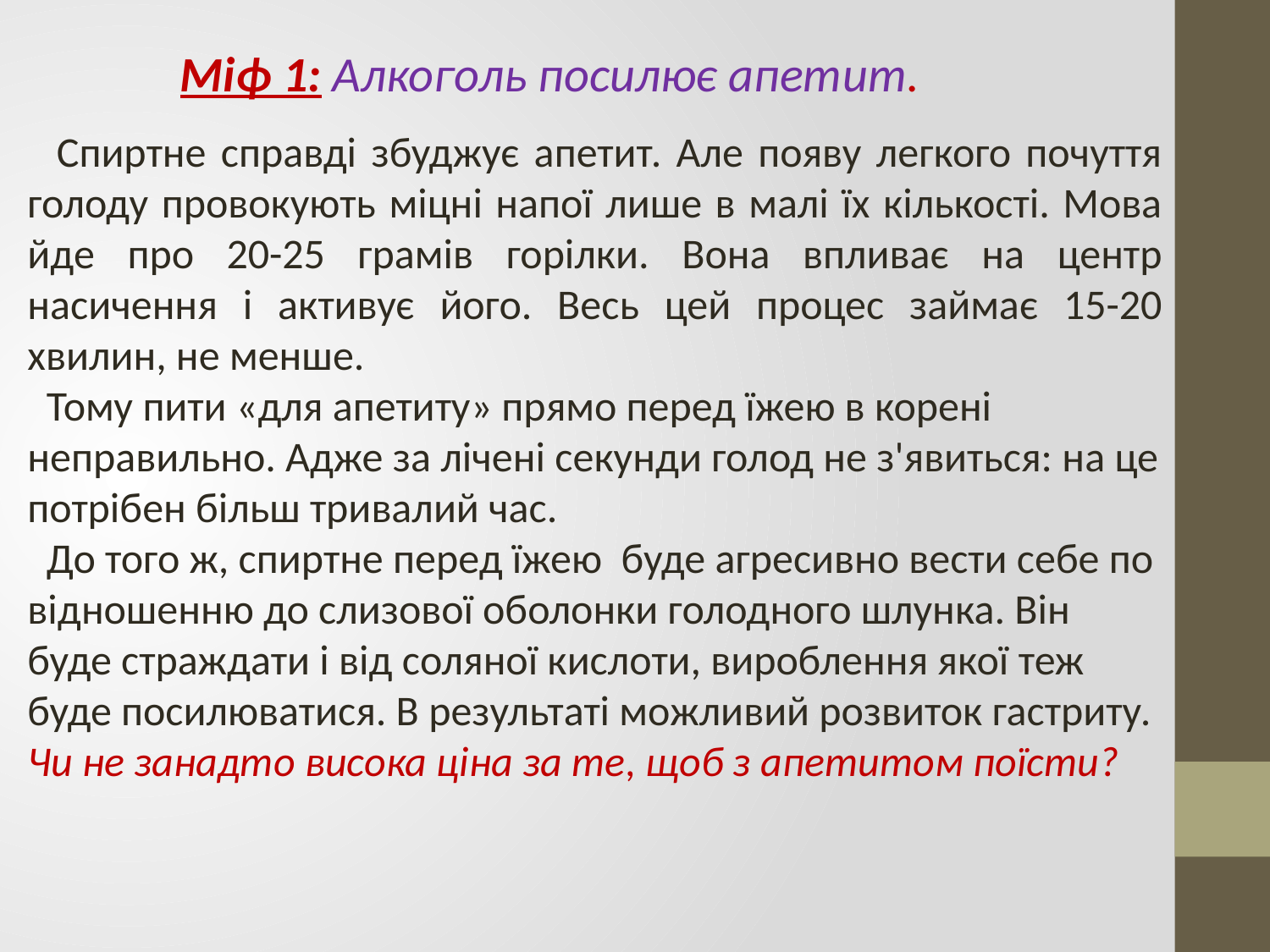

Міф 1: Алкоголь посилює апетит.
  Спиртне справді збуджує апетит. Але появу легкого почуття голоду провокують міцні напої лише в малі їх кількості. Мова йде про 20-25 грамів горілки. Вона впливає на центр насичення і активує його. Весь цей процес займає 15-20 хвилин, не менше.
  Тому пити «для апетиту» прямо перед їжею в корені неправильно. Адже за лічені секунди голод не з'явиться: на це потрібен більш тривалий час.
  До того ж, спиртне перед їжею  буде агресивно вести себе по відношенню до слизової оболонки голодного шлунка. Він буде страждати і від соляної кислоти, вироблення якої теж буде посилюватися. В результаті можливий розвиток гастриту. Чи не занадто висока ціна за те, щоб з апетитом поїсти?